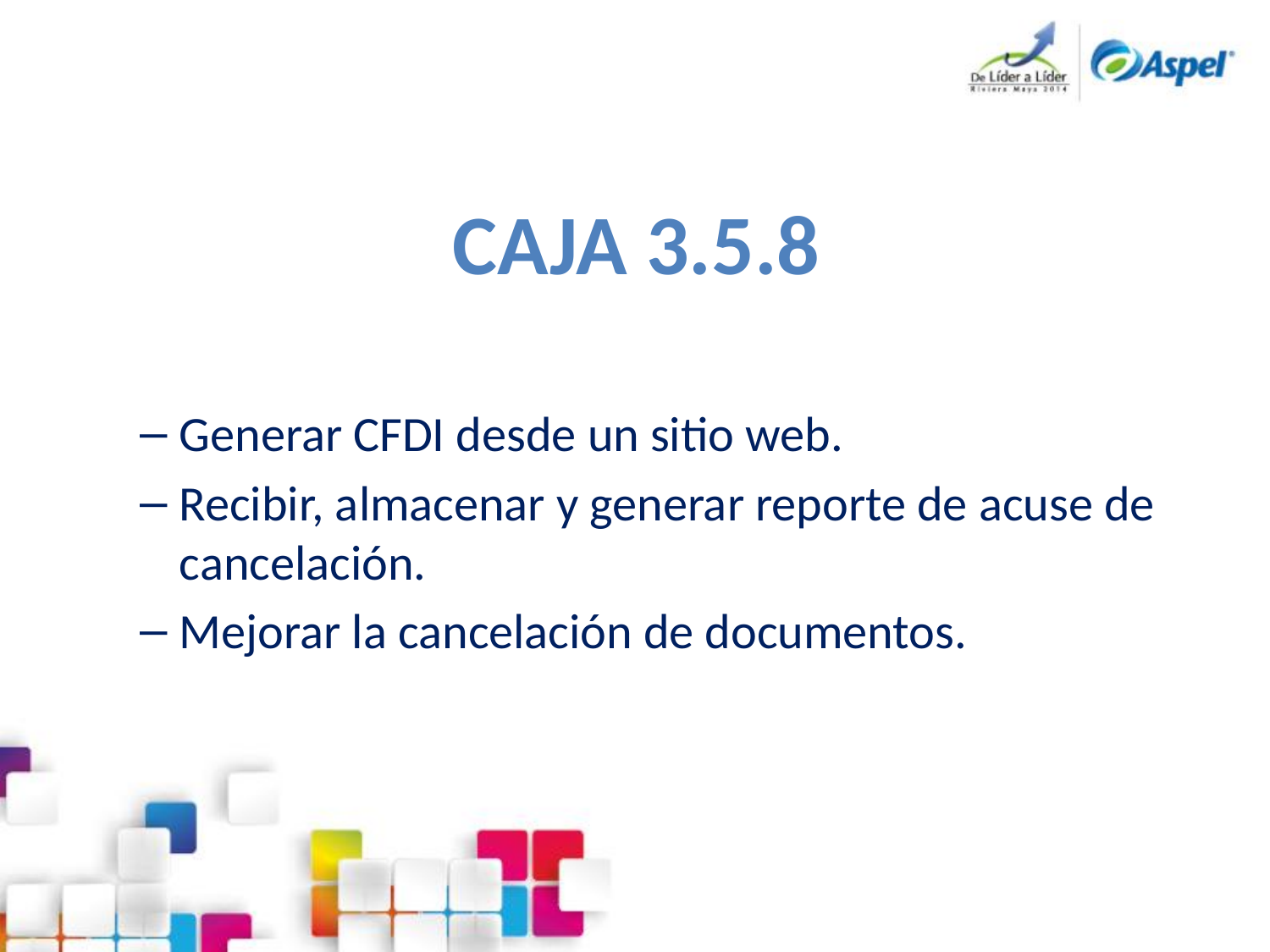

# CAJA 3.5.8
Generar CFDI desde un sitio web.
Recibir, almacenar y generar reporte de acuse de cancelación.
Mejorar la cancelación de documentos.